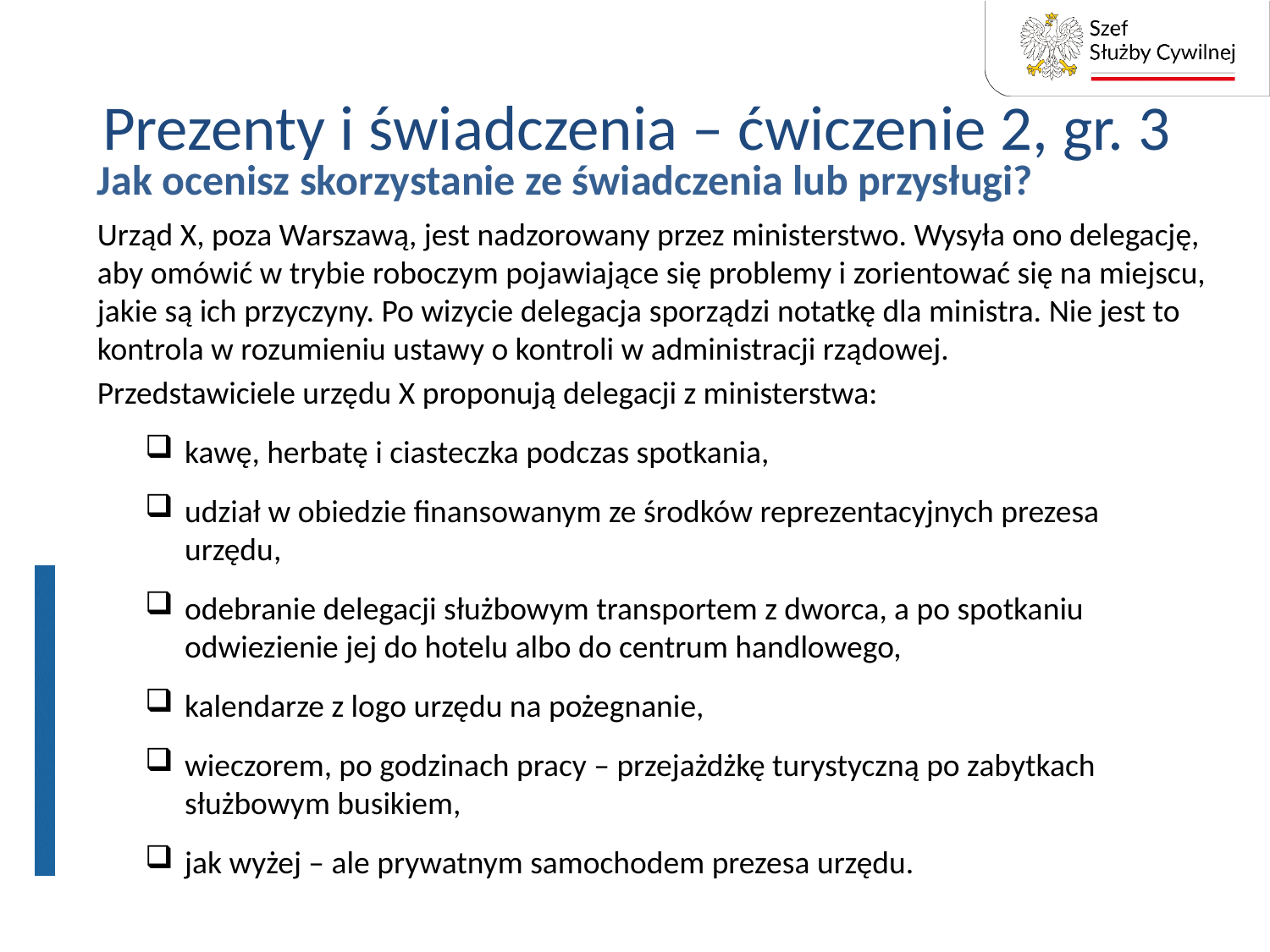

# Prezenty i świadczenia – ćwiczenie 2, gr. 3
Jak ocenisz skorzystanie ze świadczenia lub przysługi?
Urząd X, poza Warszawą, jest nadzorowany przez ministerstwo. Wysyła ono delegację, aby omówić w trybie roboczym pojawiające się problemy i zorientować się na miejscu, jakie są ich przyczyny. Po wizycie delegacja sporządzi notatkę dla ministra. Nie jest to kontrola w rozumieniu ustawy o kontroli w administracji rządowej.
Przedstawiciele urzędu X proponują delegacji z ministerstwa:
kawę, herbatę i ciasteczka podczas spotkania,
udział w obiedzie finansowanym ze środków reprezentacyjnych prezesa urzędu,
odebranie delegacji służbowym transportem z dworca, a po spotkaniu  odwiezienie jej do hotelu albo do centrum handlowego,
kalendarze z logo urzędu na pożegnanie,
wieczorem, po godzinach pracy – przejażdżkę turystyczną po zabytkach służbowym busikiem,
jak wyżej – ale prywatnym samochodem prezesa urzędu.